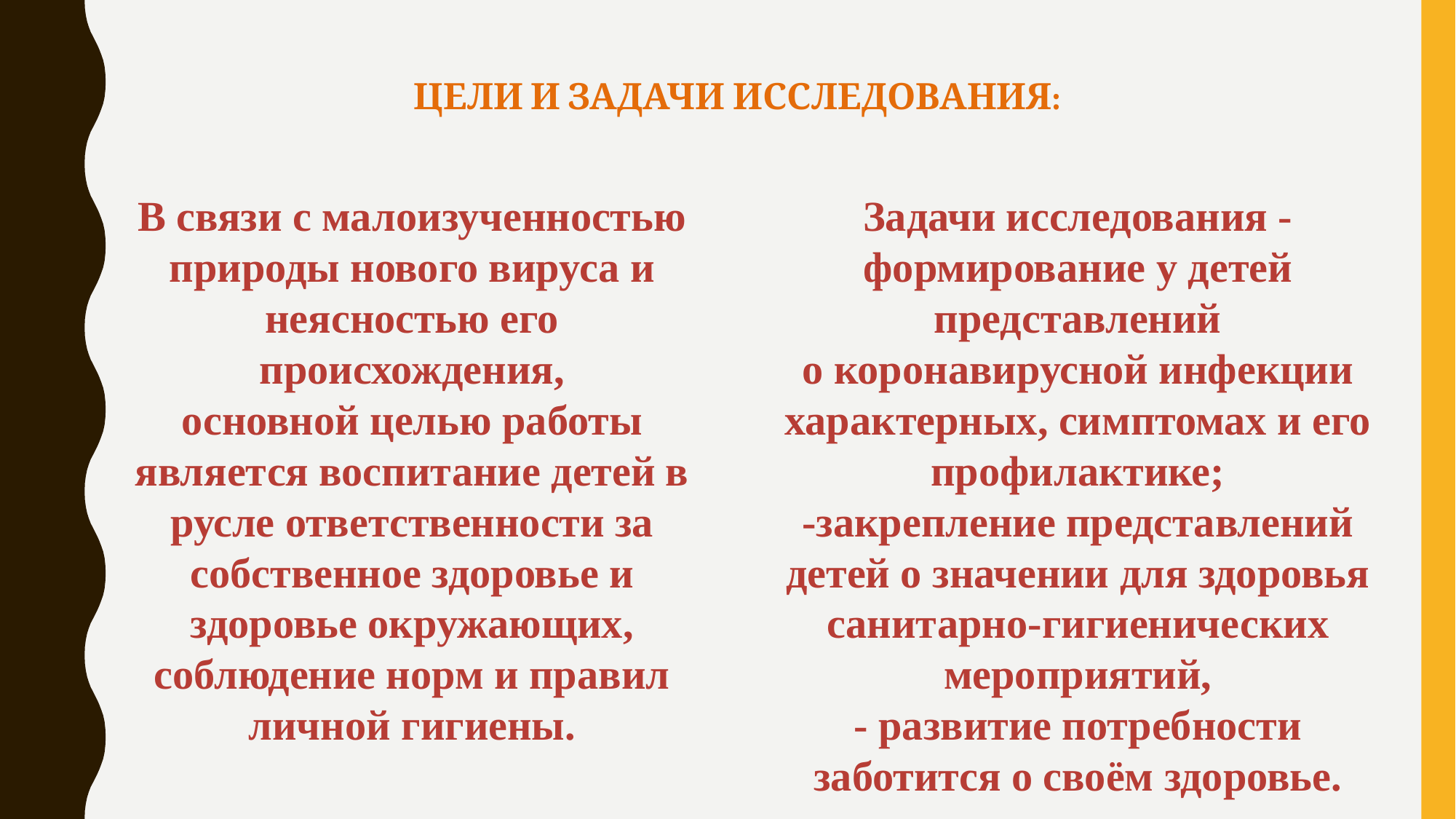

# ЦЕЛИ И ЗАДАЧИ ИССЛЕДОВАНИЯ:
В связи с малоизученностью природы нового вируса и неясностью его происхождения, основной целью работы является воспитание детей в русле ответственности за собственное здоровье и здоровье окружающих, соблюдение норм и правил личной гигиены.

Задачи исследования -формирование у детей представлений о коронавирусной инфекции характерных, симптомах и его профилактике;
-закрепление представлений детей о значении для здоровья санитарно-гигиенических мероприятий,
- развитие потребности заботится о своём здоровье.